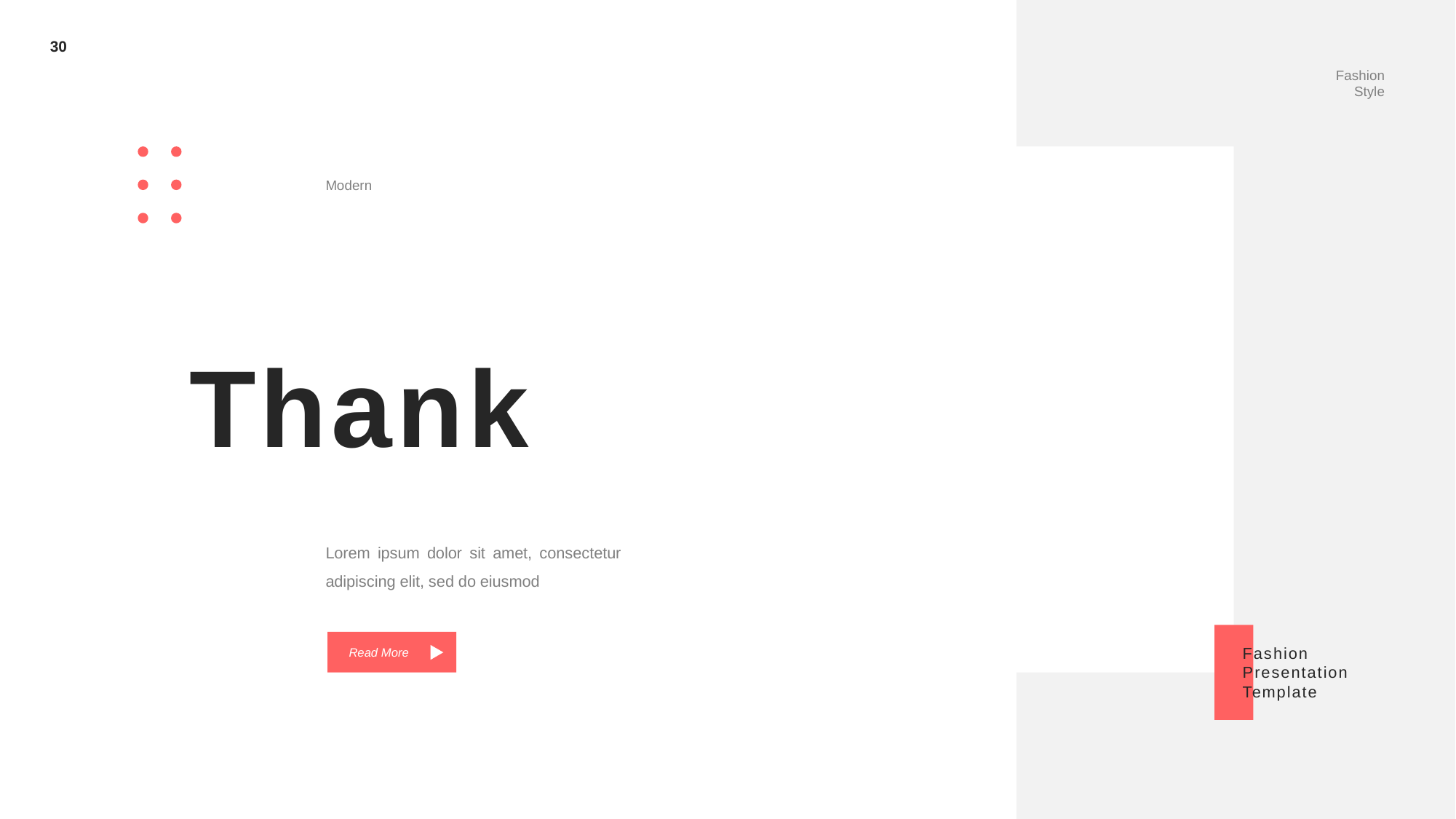

30
Fashion Style

Modern
Thank
Lorem ipsum dolor sit amet, consectetur adipiscing elit, sed do eiusmod

Fashion Presentation Template
Read More